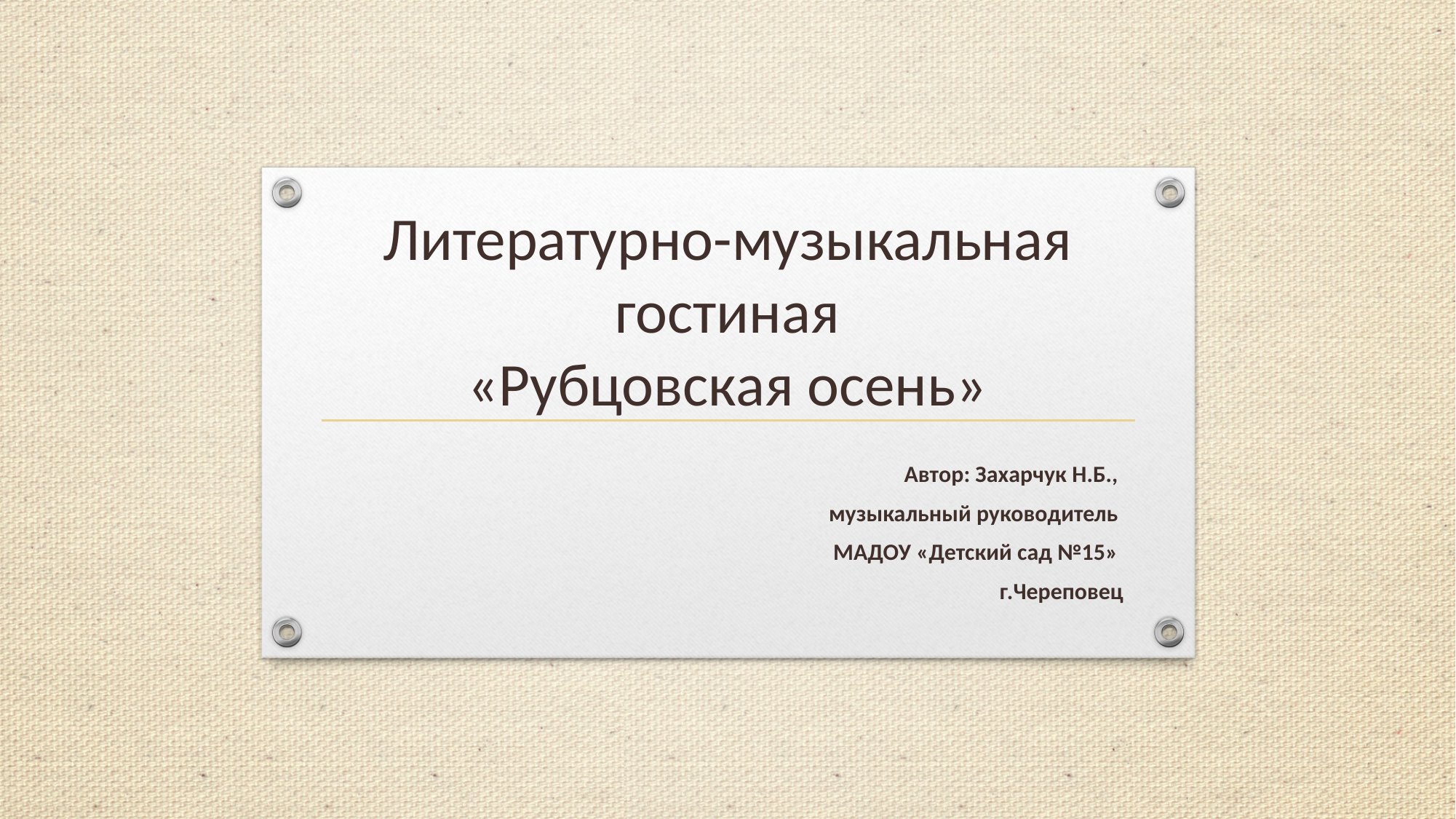

# Литературно-музыкальная гостиная «Рубцовская осень»
Автор: Захарчук Н.Б.,
музыкальный руководитель
МАДОУ «Детский сад №15»
г.Череповец